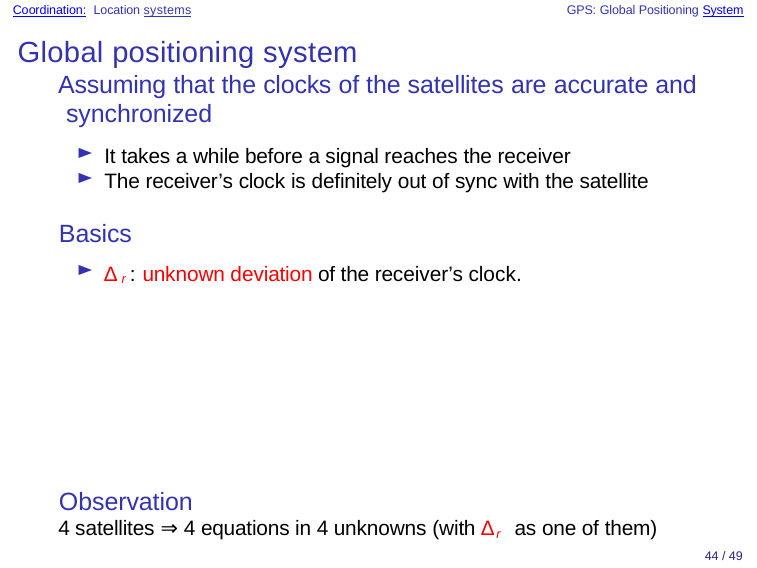

Coordination: Location systems	GPS: Global Positioning System
# Global positioning system
Assuming that the clocks of the satellites are accurate and  synchronized
It takes a while before a signal reaches the receiver
The receiver’s clock is definitely out of sync with the satellite
Basics
∆r : unknown deviation of the receiver’s clock.
Observation
4 satellites ⇒ 4 equations in 4 unknowns (with ∆r as one of them)
44 / 49